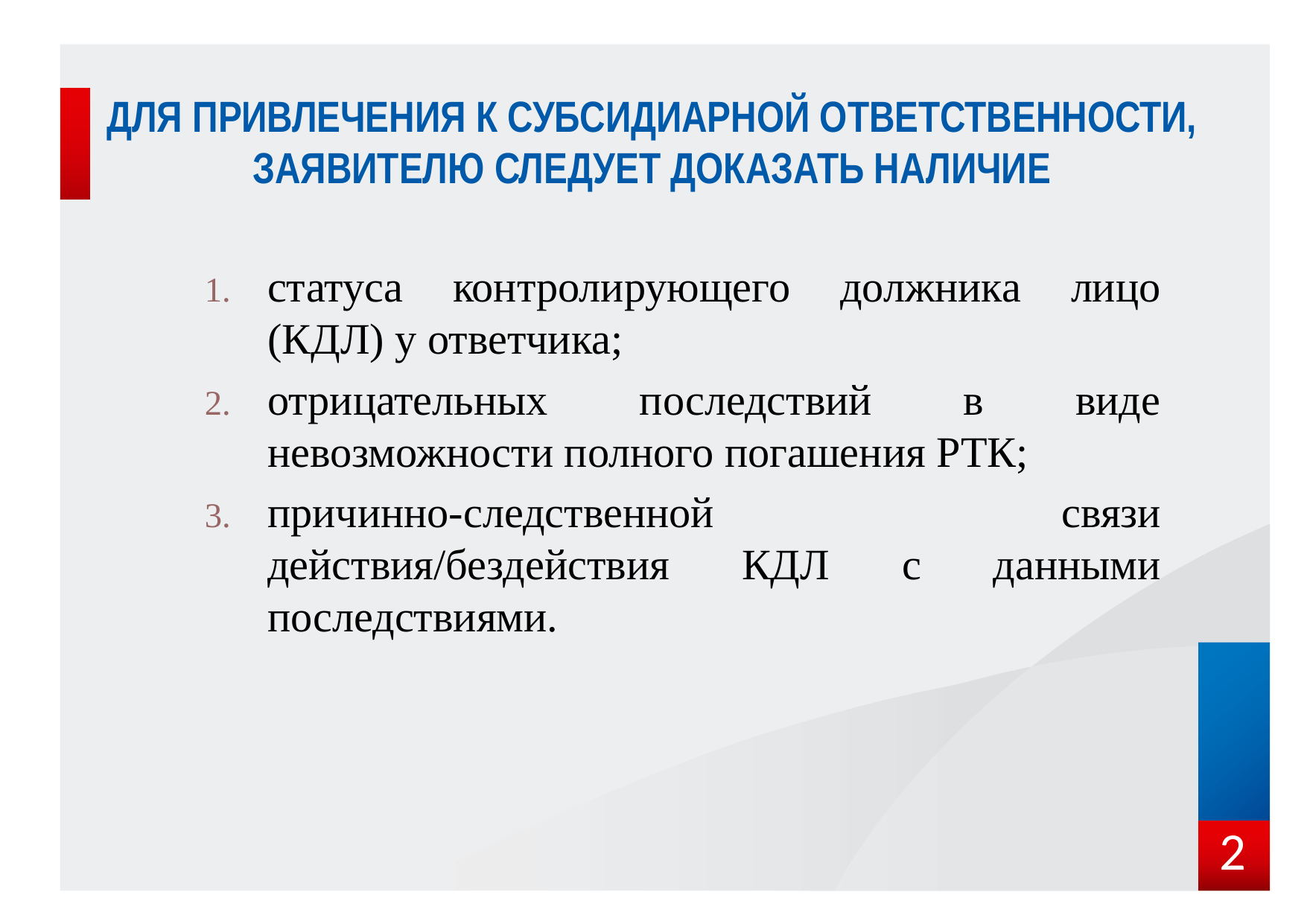

# Для привлечения к субсидиарной ответственности, заявителю следует доказать наличие
статуса контролирующего должника лицо (КДЛ) у ответчика;
отрицательных последствий в виде невозможности полного погашения РТК;
причинно-следственной связи действия/бездействия КДЛ с данными последствиями.
2